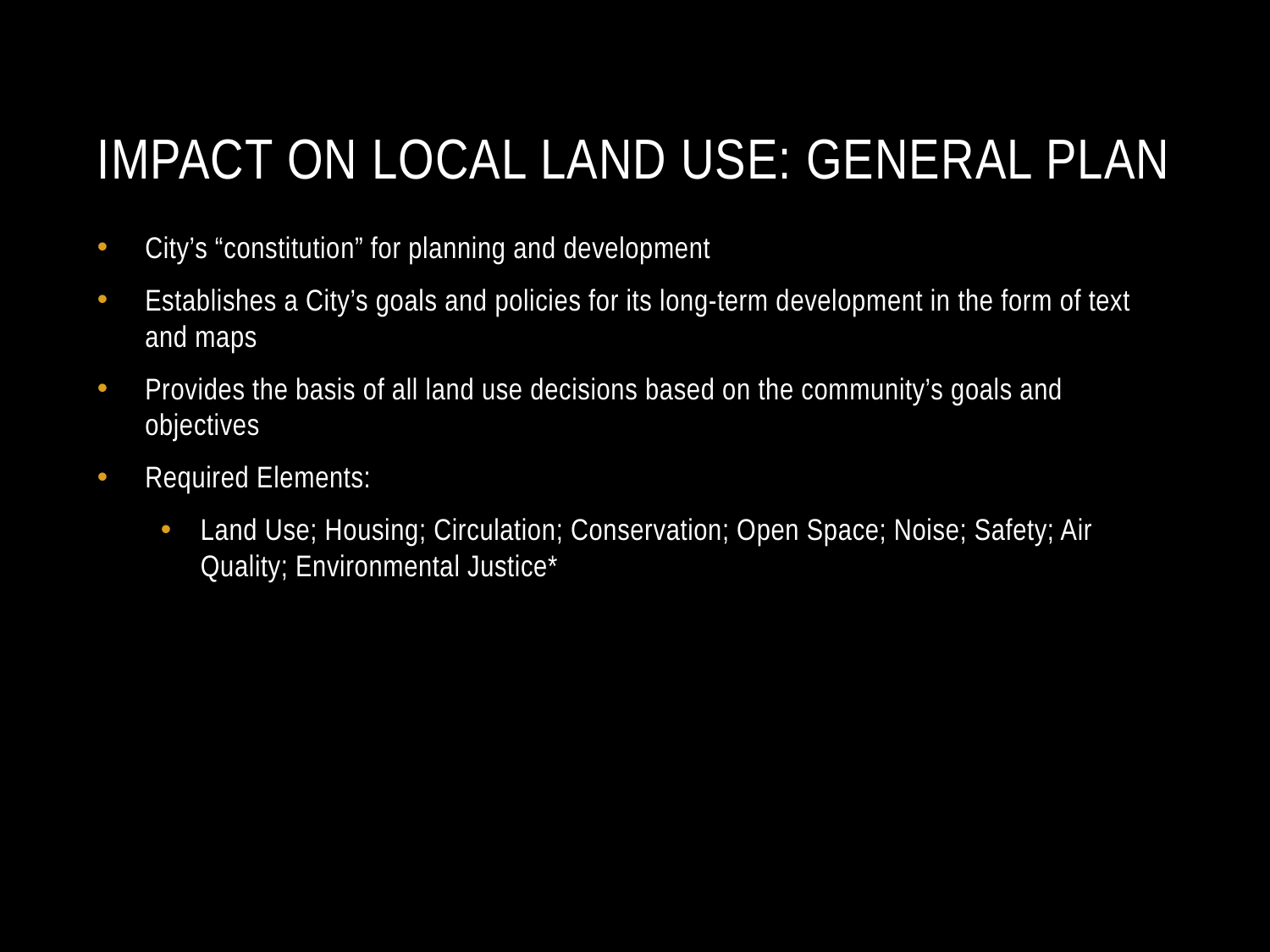

# IMPACT ON LOCAL LAND USE: GENERAL PLAN
City’s “constitution” for planning and development
Establishes a City’s goals and policies for its long-term development in the form of text and maps
Provides the basis of all land use decisions based on the community’s goals and objectives
Required Elements:
Land Use; Housing; Circulation; Conservation; Open Space; Noise; Safety; Air Quality; Environmental Justice*